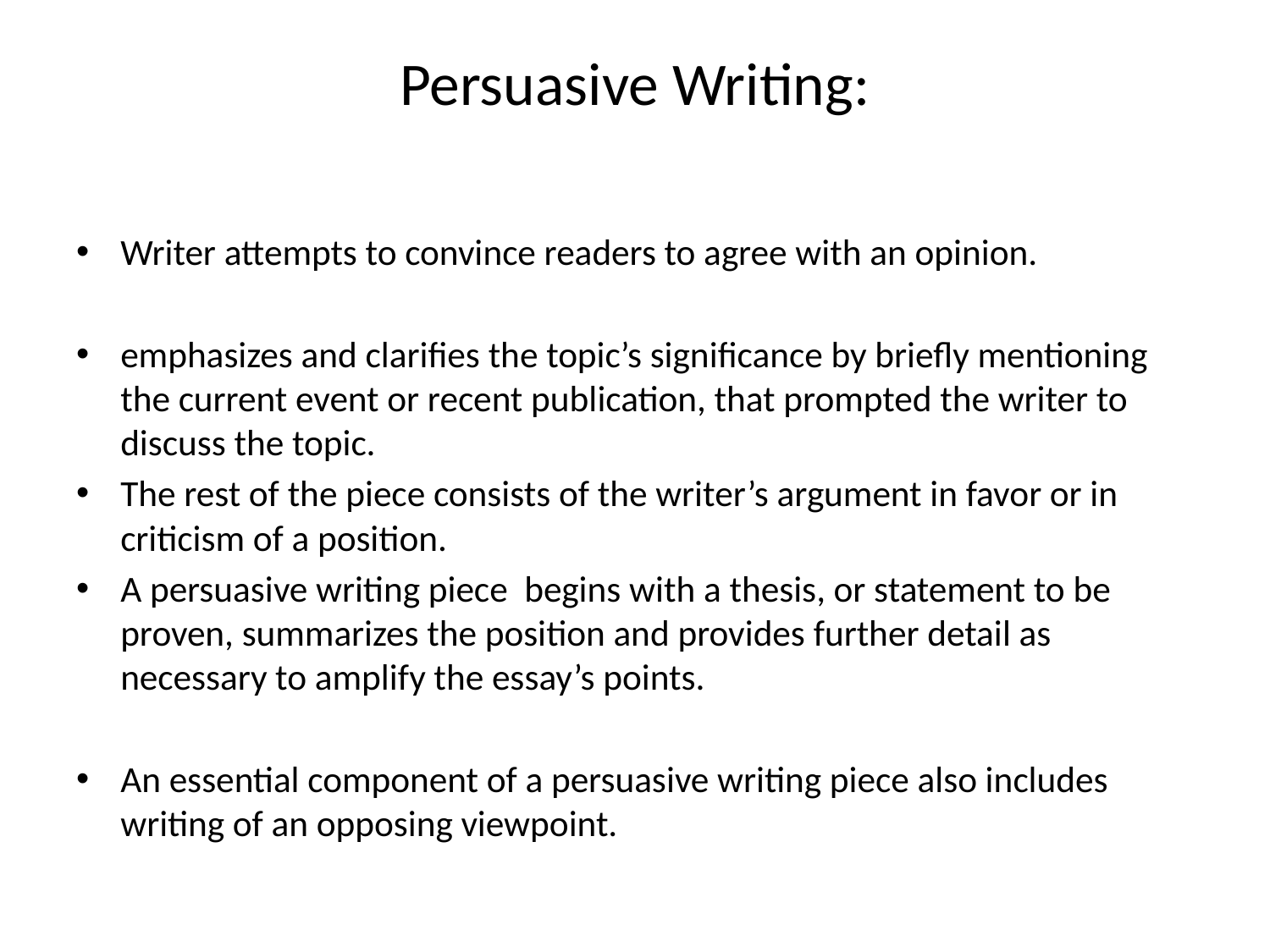

# Persuasive Writing:
Writer attempts to convince readers to agree with an opinion.

emphasizes and clarifies the topic’s significance by briefly mentioning the current event or recent publication, that prompted the writer to discuss the topic.
The rest of the piece consists of the writer’s argument in favor or in criticism of a position.
A persuasive writing piece  begins with a thesis, or statement to be proven, summarizes the position and provides further detail as necessary to amplify the essay’s points.

An essential component of a persuasive writing piece also includes writing of an opposing viewpoint.